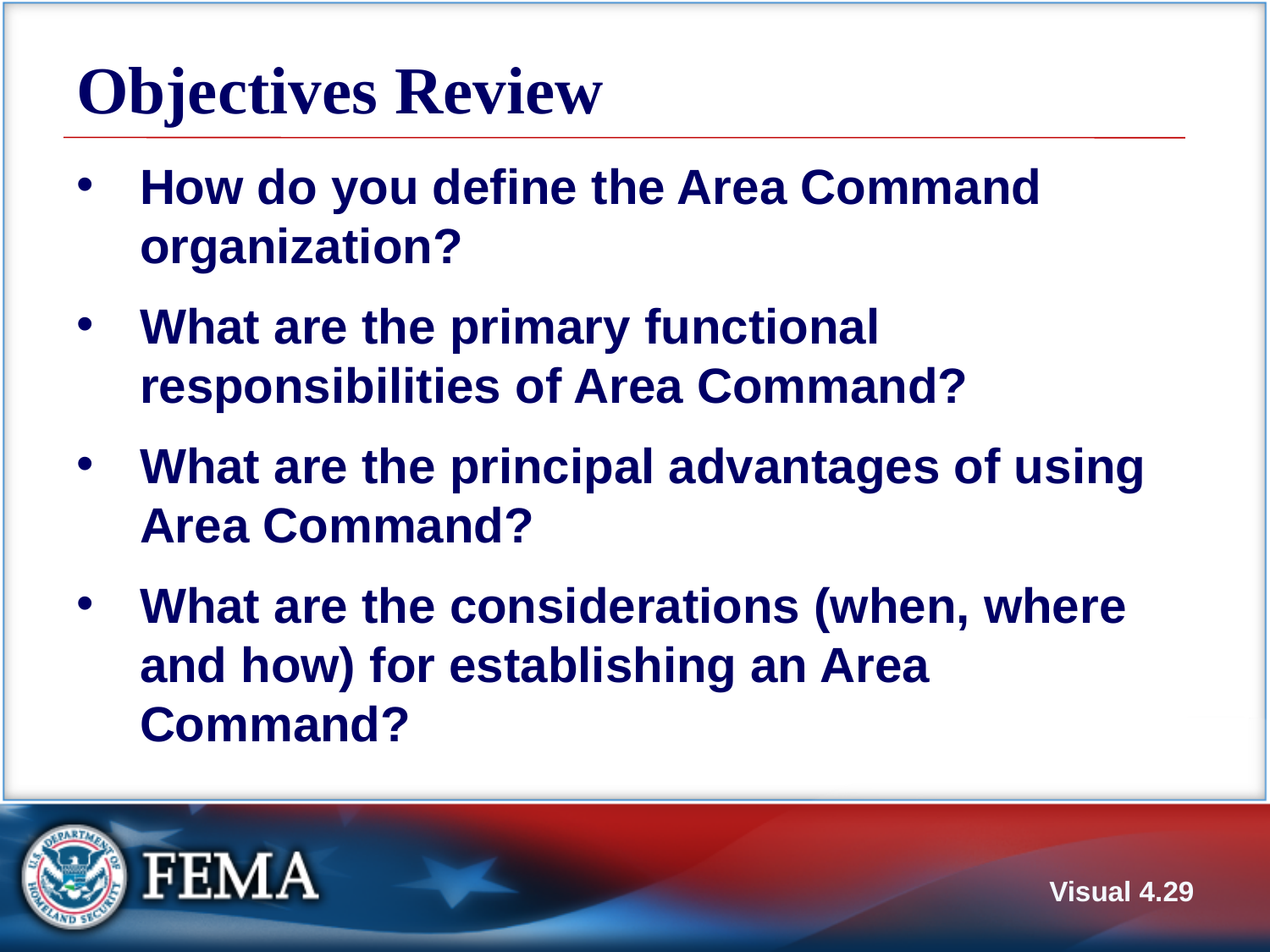

# Objectives Review
How do you define the Area Command organization?
What are the primary functional responsibilities of Area Command?
What are the principal advantages of using Area Command?
What are the considerations (when, where and how) for establishing an Area Command?

Visual 4.29